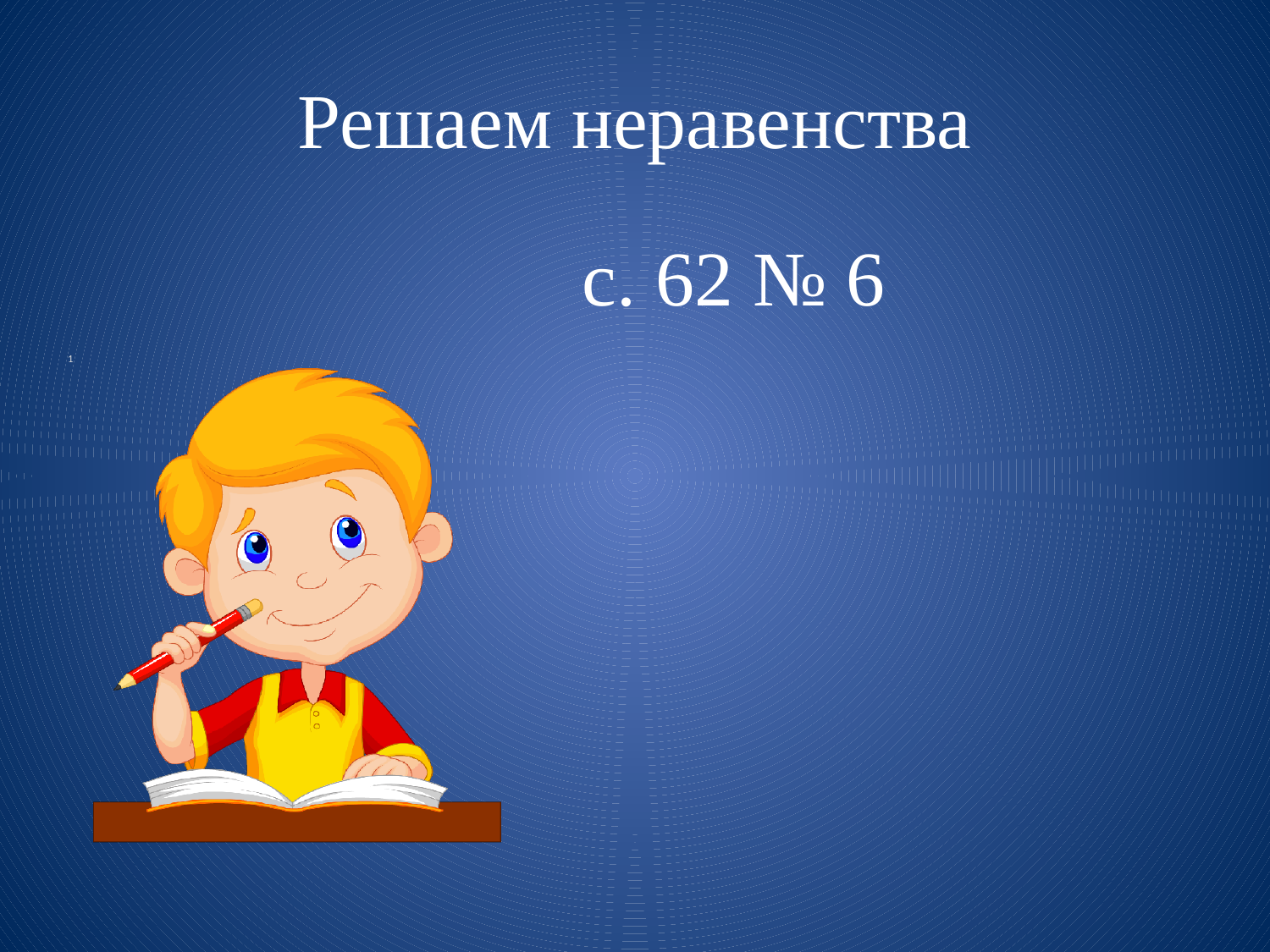

# Решаем неравенства
                          с. 62 № 6
1